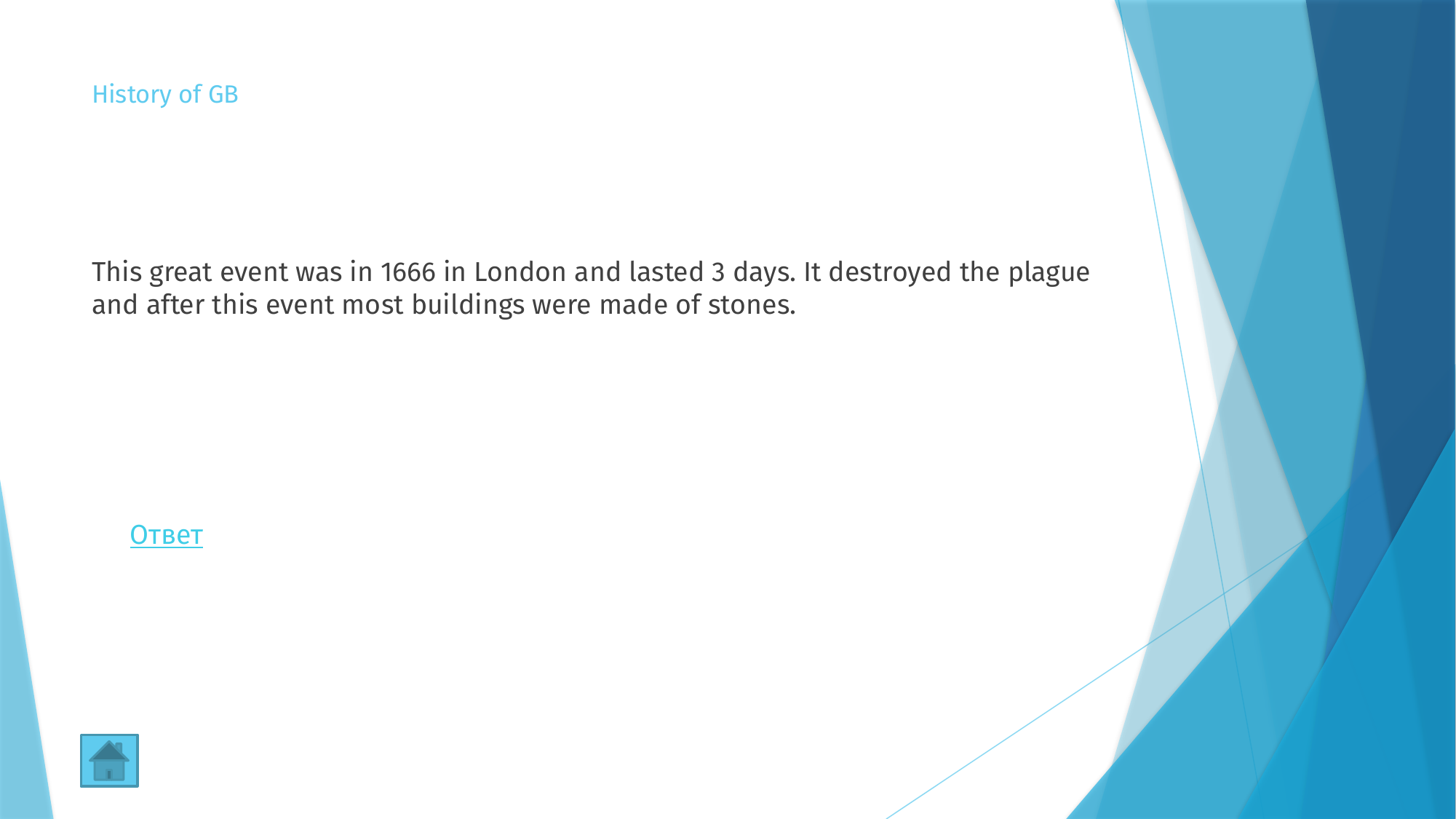

# History of GB
This great event was in 1666 in London and lasted 3 days. It destroyed the plague and after this event most buildings were made of stones.
Ответ